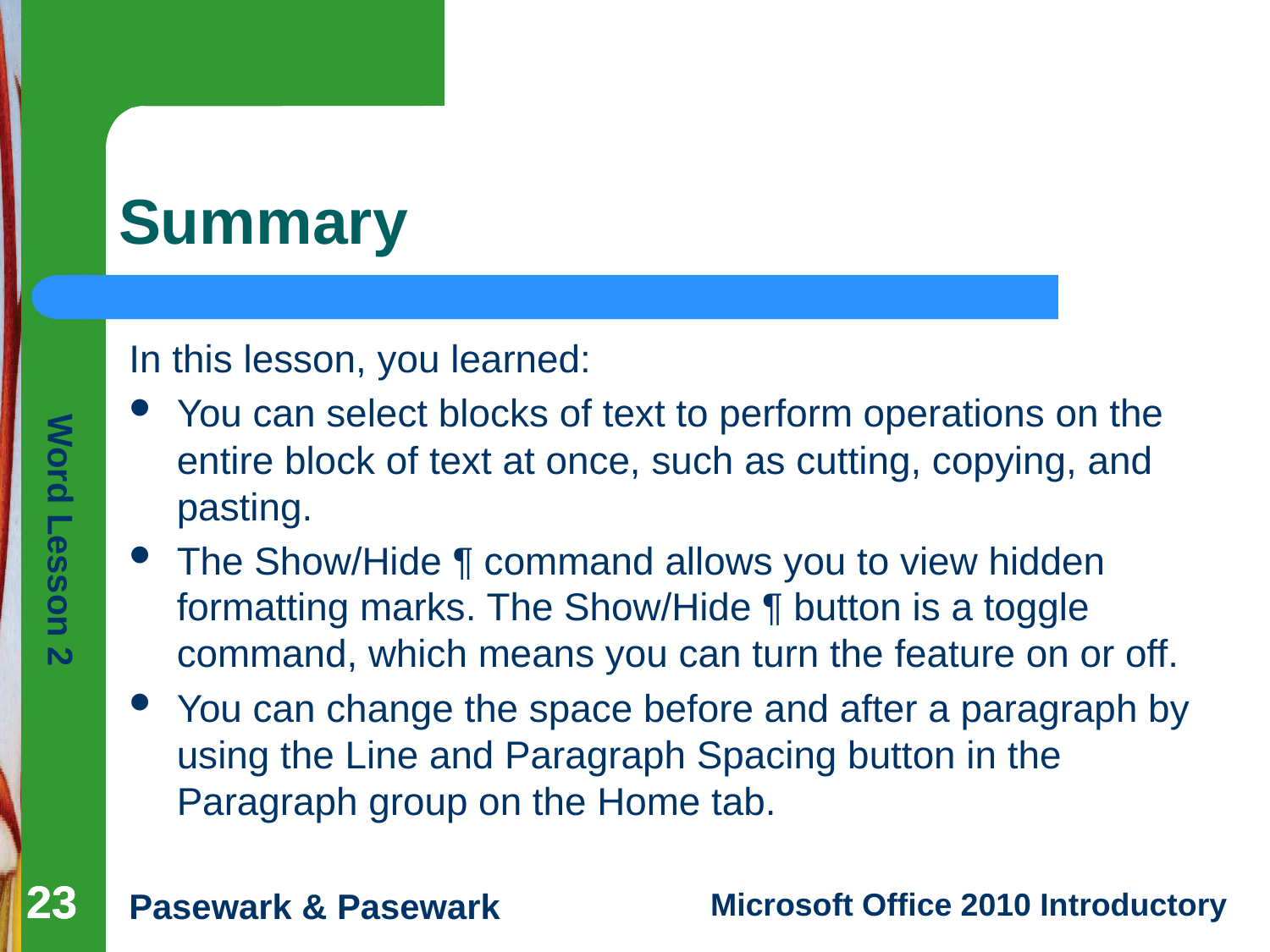

# Summary
In this lesson, you learned:
You can select blocks of text to perform operations on the entire block of text at once, such as cutting, copying, and pasting.
The Show/Hide ¶ command allows you to view hidden formatting marks. The Show/Hide ¶ button is a toggle command, which means you can turn the feature on or off.
You can change the space before and after a paragraph by using the Line and Paragraph Spacing button in the Paragraph group on the Home tab.
23
23
23